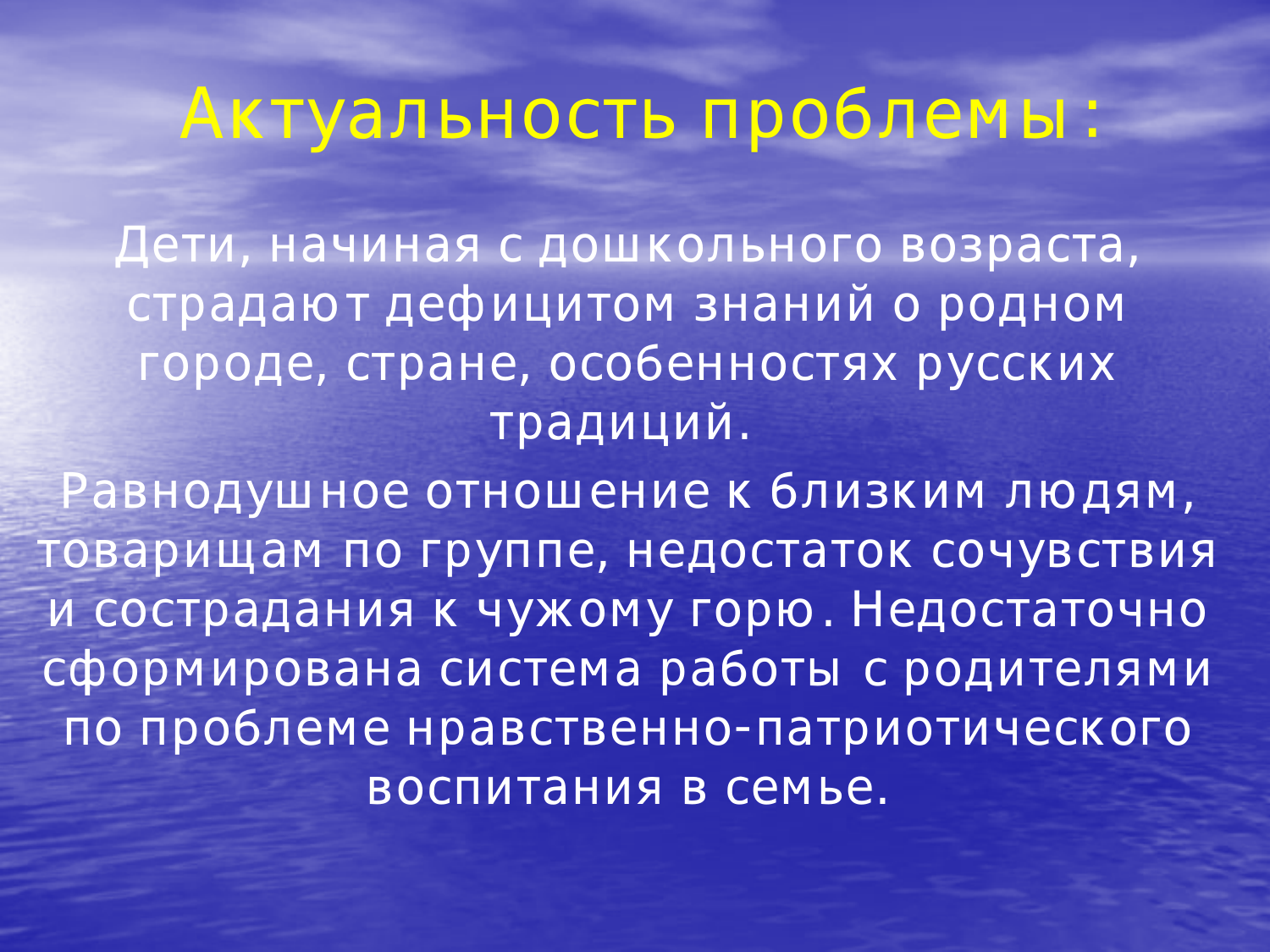

Актуальность проблемы:
Дети, начиная с дошкольного возраста, страдают дефицитом знаний о родном городе, стране, особенностях русских традиций.
Равнодушное отношение к близким людям, товарищам по группе, недостаток сочувствия и сострадания к чужому горю. Недостаточно сформирована система работы с родителями по проблеме нравственно-патриотического воспитания в семье.